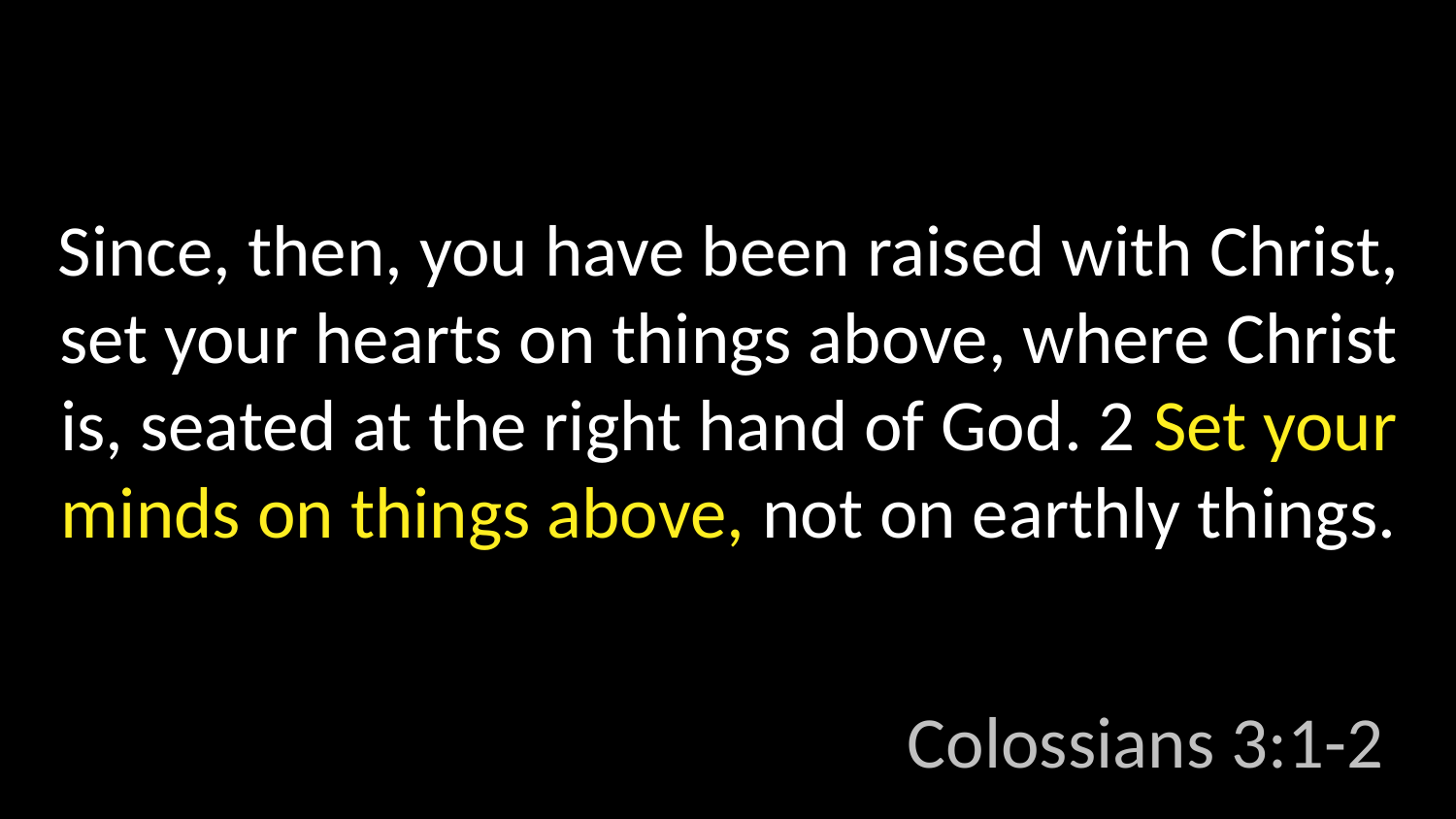

Since, then, you have been raised with Christ, set your hearts on things above, where Christ is, seated at the right hand of God. 2 Set your minds on things above, not on earthly things.
Colossians 3:1-2